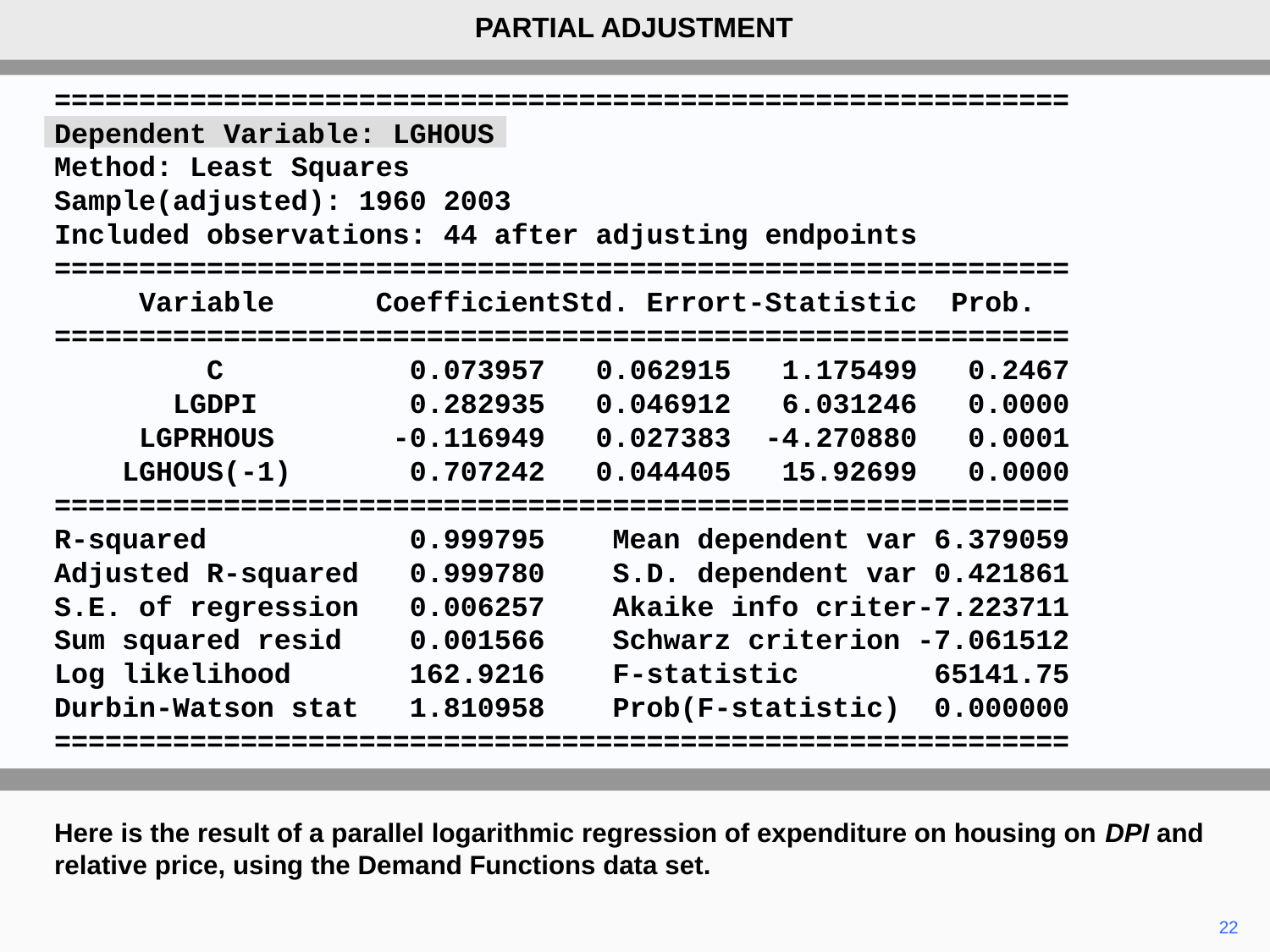

PARTIAL ADJUSTMENT

============================================================
Dependent Variable: LGHOUS
Method: Least Squares
Sample(adjusted): 1960 2003
Included observations: 44 after adjusting endpoints
============================================================
     Variable      CoefficientStd. Errort-Statistic  Prob.
============================================================
         C           0.073957   0.062915   1.175499   0.2467
       LGDPI         0.282935   0.046912   6.031246   0.0000
     LGPRHOUS       -0.116949   0.027383  -4.270880   0.0001
    LGHOUS(-1)       0.707242   0.044405   15.92699   0.0000
============================================================
R-squared            0.999795    Mean dependent var 6.379059
Adjusted R-squared   0.999780    S.D. dependent var 0.421861
S.E. of regression   0.006257    Akaike info criter-7.223711
Sum squared resid    0.001566    Schwarz criterion -7.061512
Log likelihood       162.9216    F-statistic        65141.75
Durbin-Watson stat   1.810958    Prob(F-statistic)  0.000000
============================================================

Here is the result of a parallel logarithmic regression of expenditure on housing on DPI and relative price, using the Demand Functions data set.
22